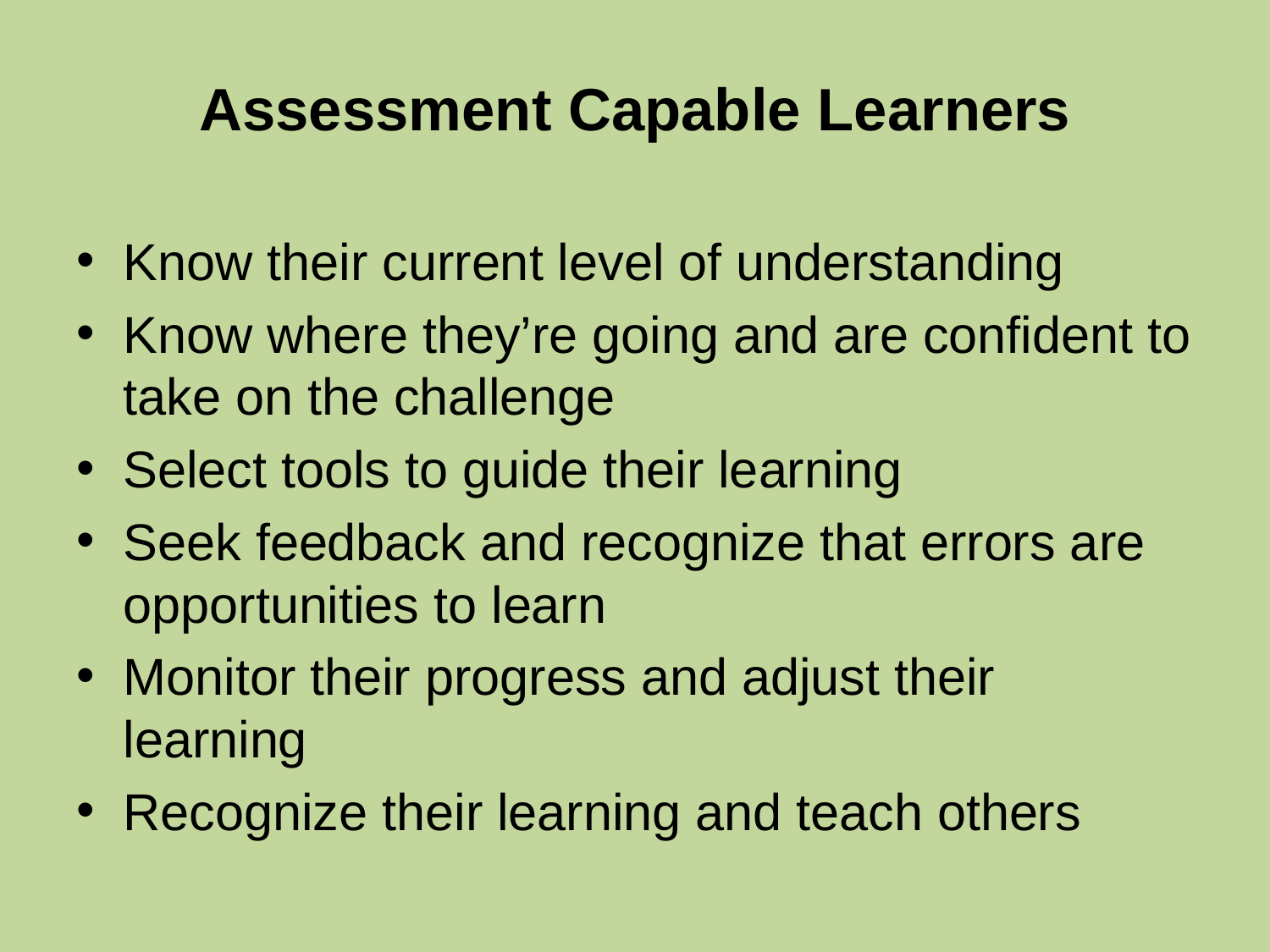

# Assessment Capable Learners
Know their current level of understanding
Know where they’re going and are confident to take on the challenge
Select tools to guide their learning
Seek feedback and recognize that errors are opportunities to learn
Monitor their progress and adjust their learning
Recognize their learning and teach others